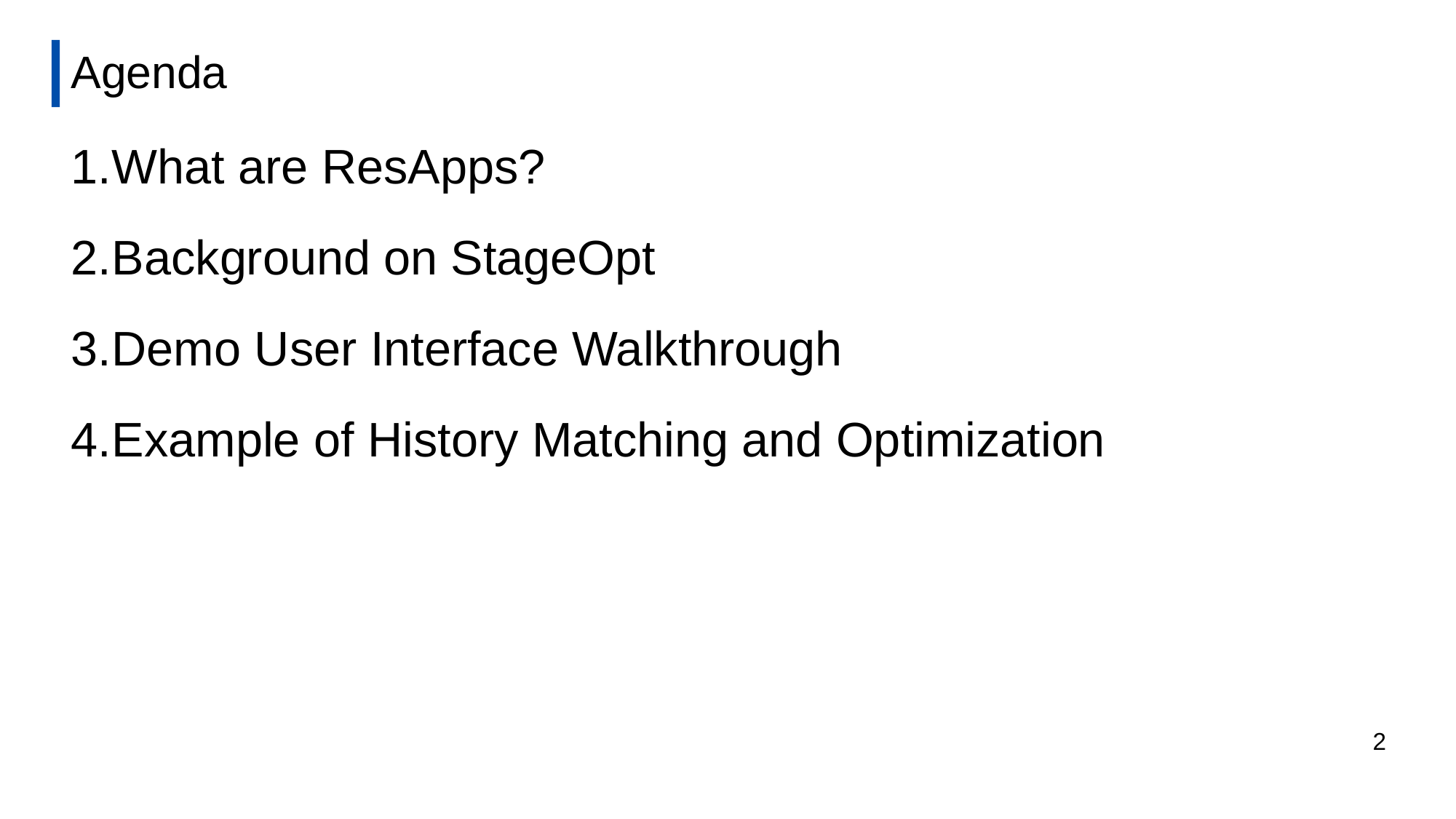

# Agenda
What are ResApps?
Background on StageOpt
Demo User Interface Walkthrough
Example of History Matching and Optimization
2